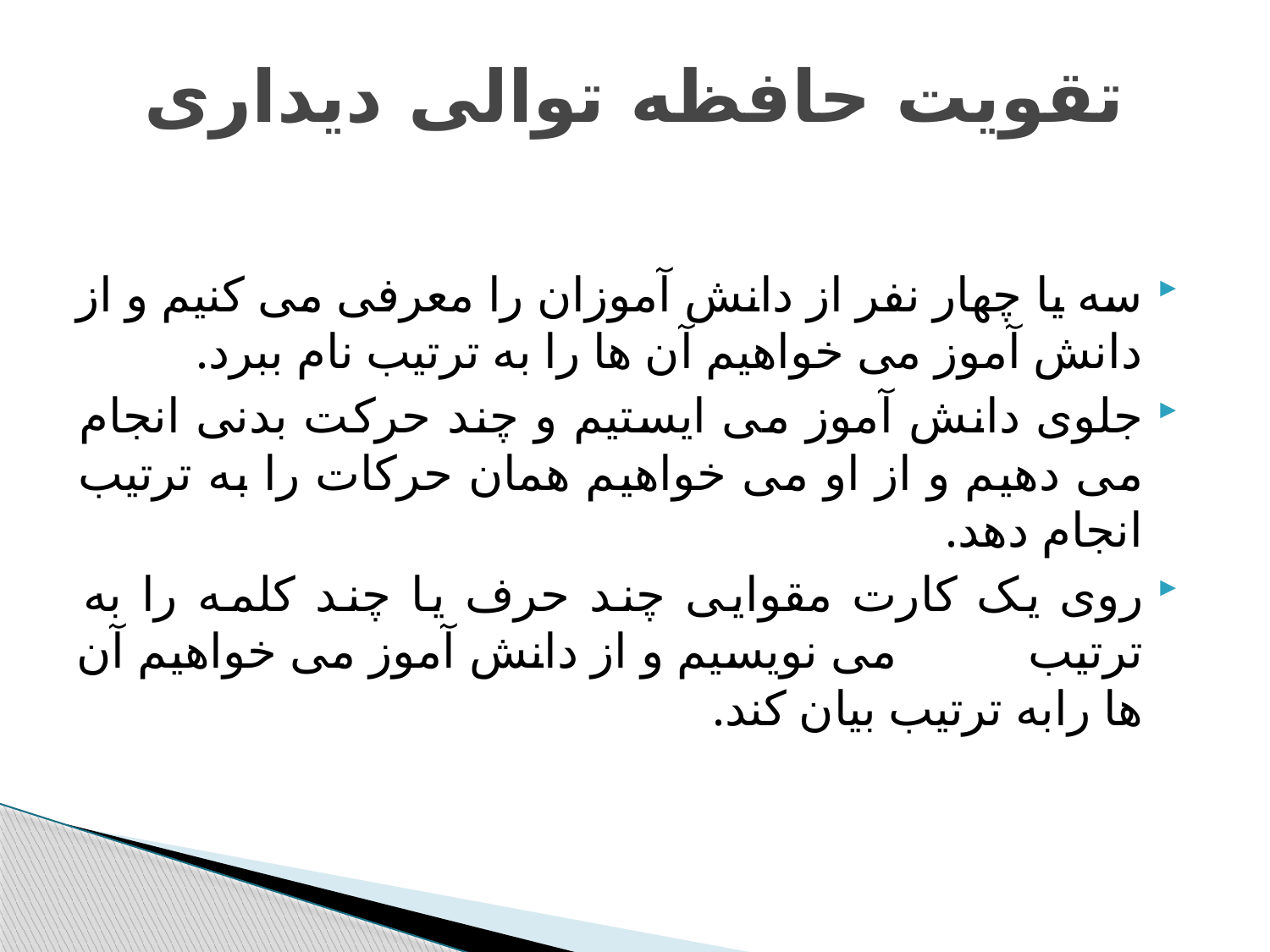

# تقویت حافظه توالی دیداری
سه یا چهار نفر از دانش آموزان را معرفی می کنیم و از دانش آموز می خواهیم آن ها را به ترتیب نام ببرد.
جلوی دانش آموز می ایستیم و چند حرکت بدنی انجام می دهیم و از او می خواهیم همان حرکات را به ترتیب انجام دهد.
روی یک کارت مقوایی چند حرف یا چند کلمه را به ترتیب          می نویسیم و از دانش آموز می خواهیم آن ها رابه ترتیب بیان کند.